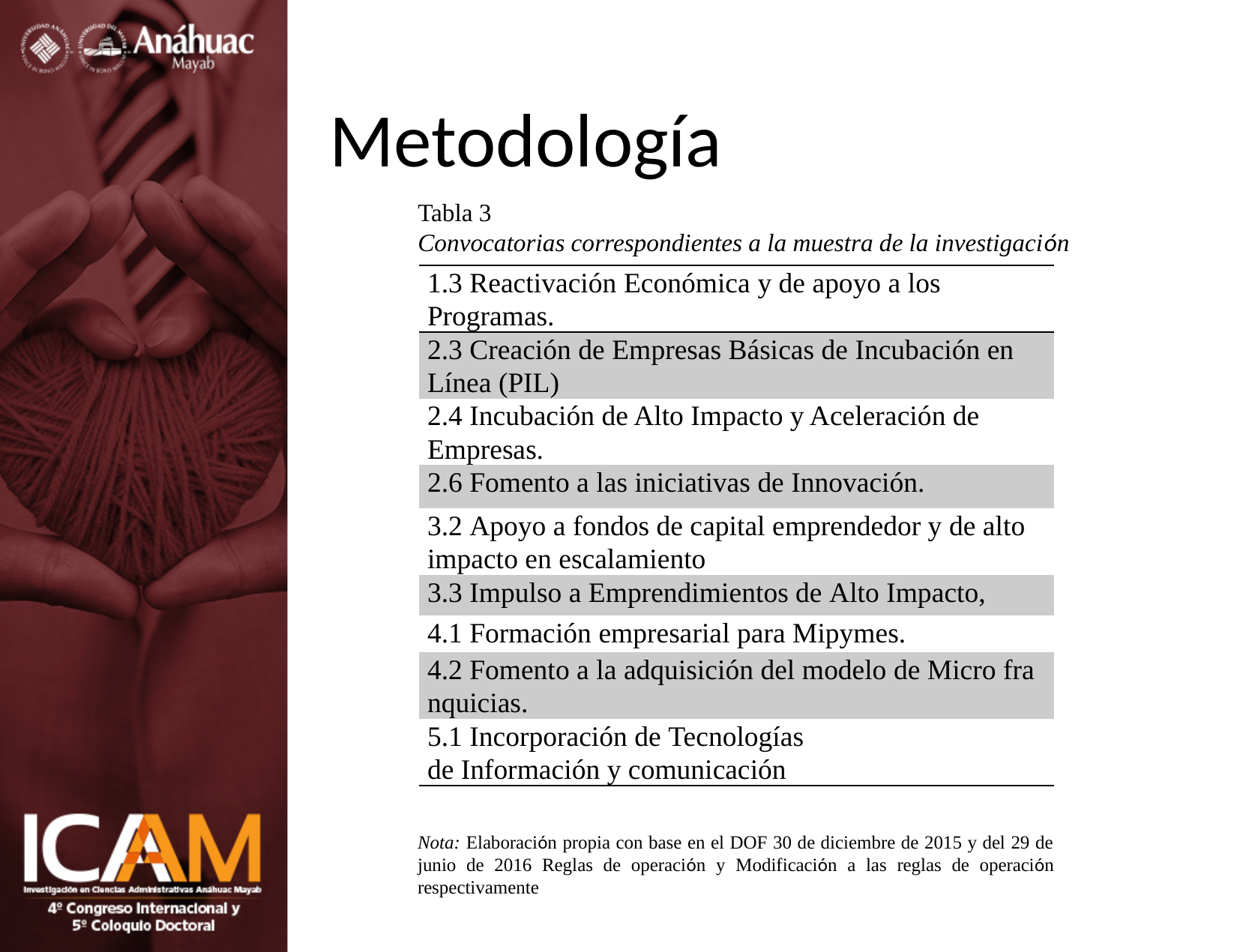

# Metodología
Tabla 3
Convocatorias correspondientes a la muestra de la investigación
| 1.3 Reactivación Económica y de apoyo a los Programas. |
| --- |
| 2.3 Creación de Empresas Básicas de Incubación en  Línea (PIL) |
| 2.4 Incubación de Alto Impacto y Aceleración de Empresas. |
| 2.6 Fomento a las iniciativas de Innovación. |
| 3.2 Apoyo a fondos de capital emprendedor y de alto impacto en escalamiento |
| 3.3 Impulso a Emprendimientos de Alto Impacto, |
| 4.1 Formación empresarial para Mipymes. |
| 4.2 Fomento a la adquisición del modelo de Micro franquicias. |
| 5.1 Incorporación de Tecnologías de Información y comunicación |
Nota: Elaboración propia con base en el DOF 30 de diciembre de 2015 y del 29 de junio de 2016 Reglas de operación y Modificación a las reglas de operación respectivamente